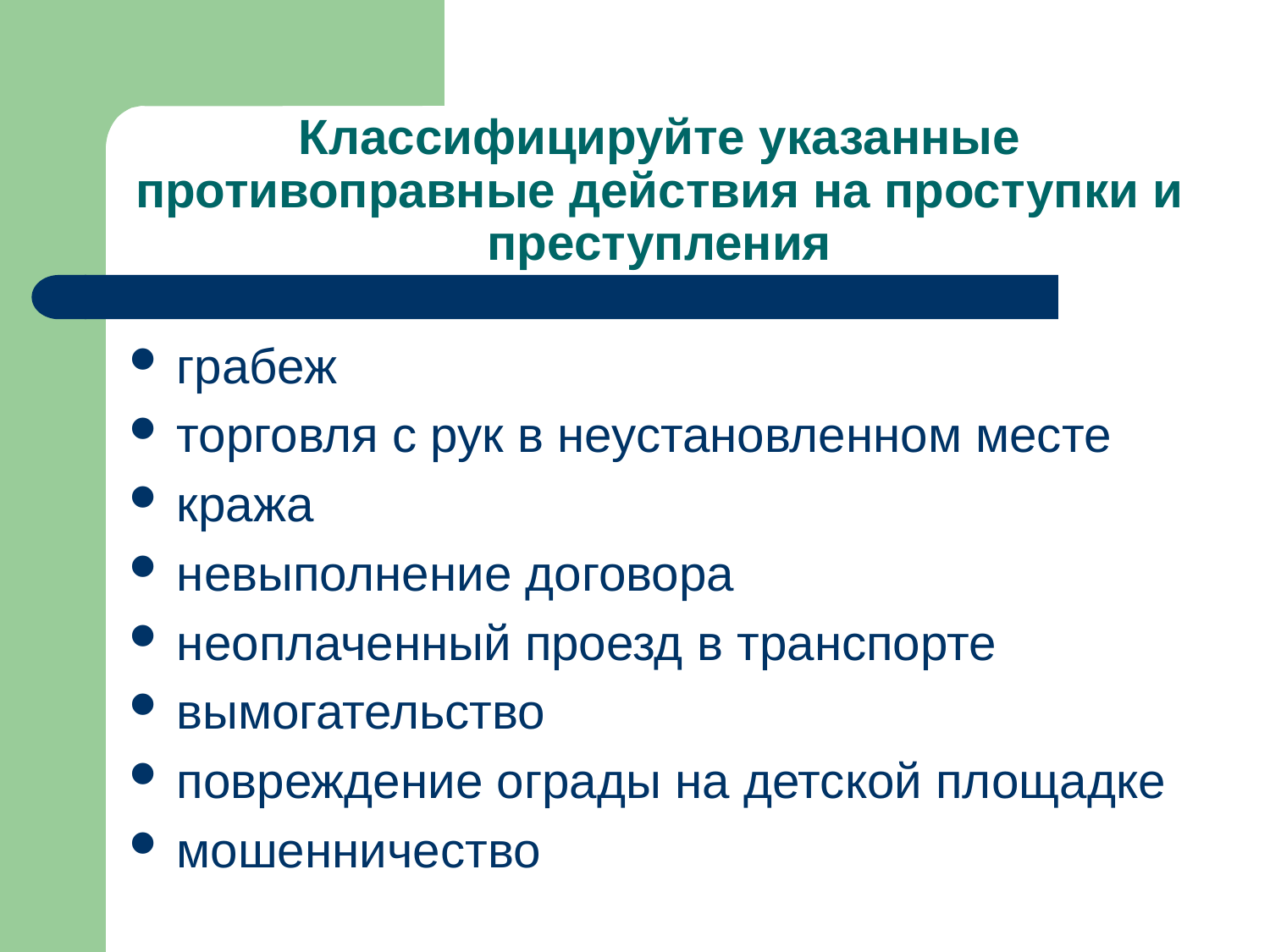

# Классифицируйте указанные противоправные действия на проступки и преступления
грабеж
торговля с рук в неустановленном месте
кража
невыполнение договора
неоплаченный проезд в транспорте
вымогательство
повреждение ограды на детской площадке
мошенничество